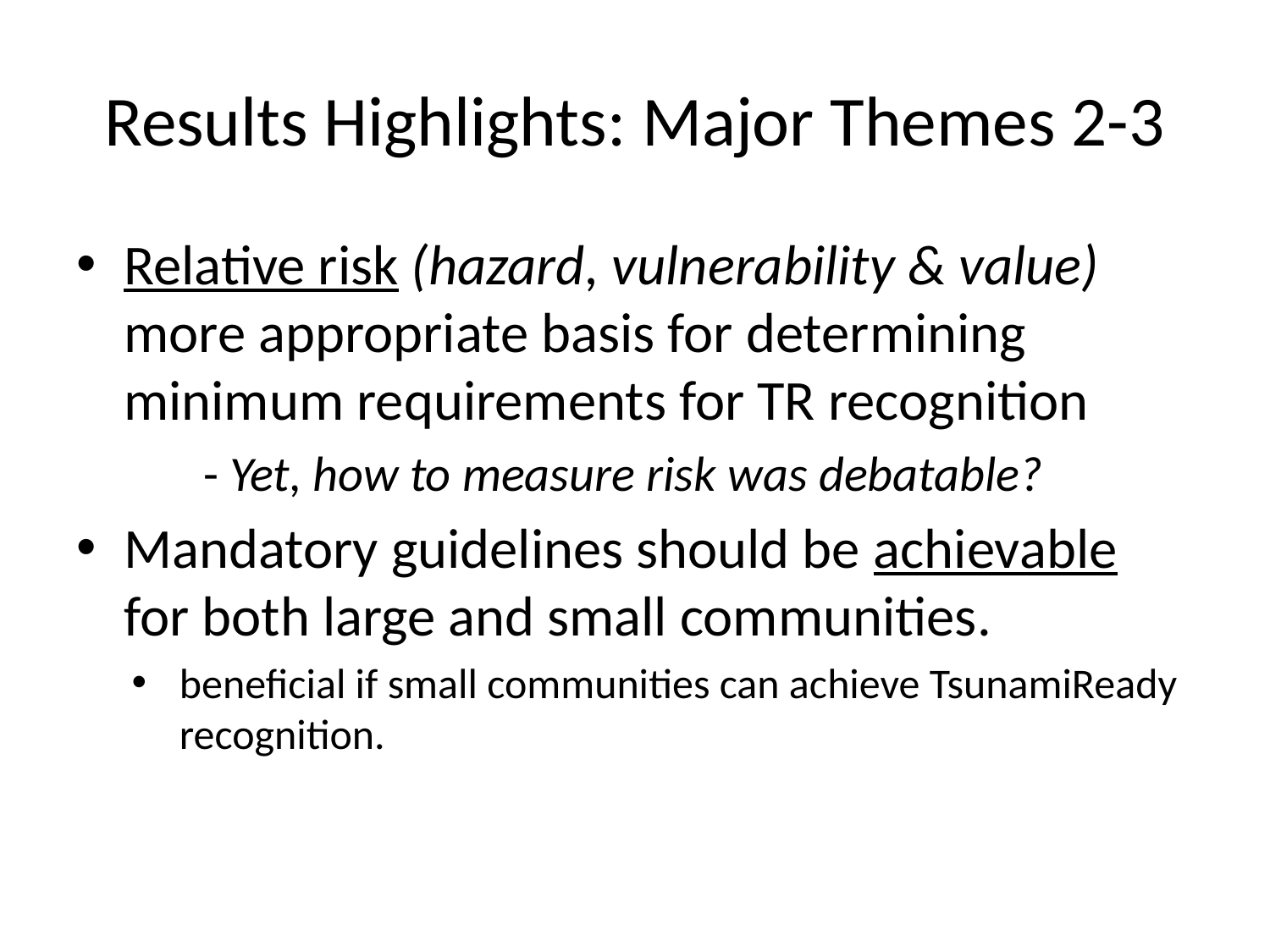

# Results Highlights: Major Themes 2-3
Relative risk (hazard, vulnerability & value) more appropriate basis for determining minimum requirements for TR recognition
	- Yet, how to measure risk was debatable?
Mandatory guidelines should be achievable for both large and small communities.
beneficial if small communities can achieve TsunamiReady recognition.